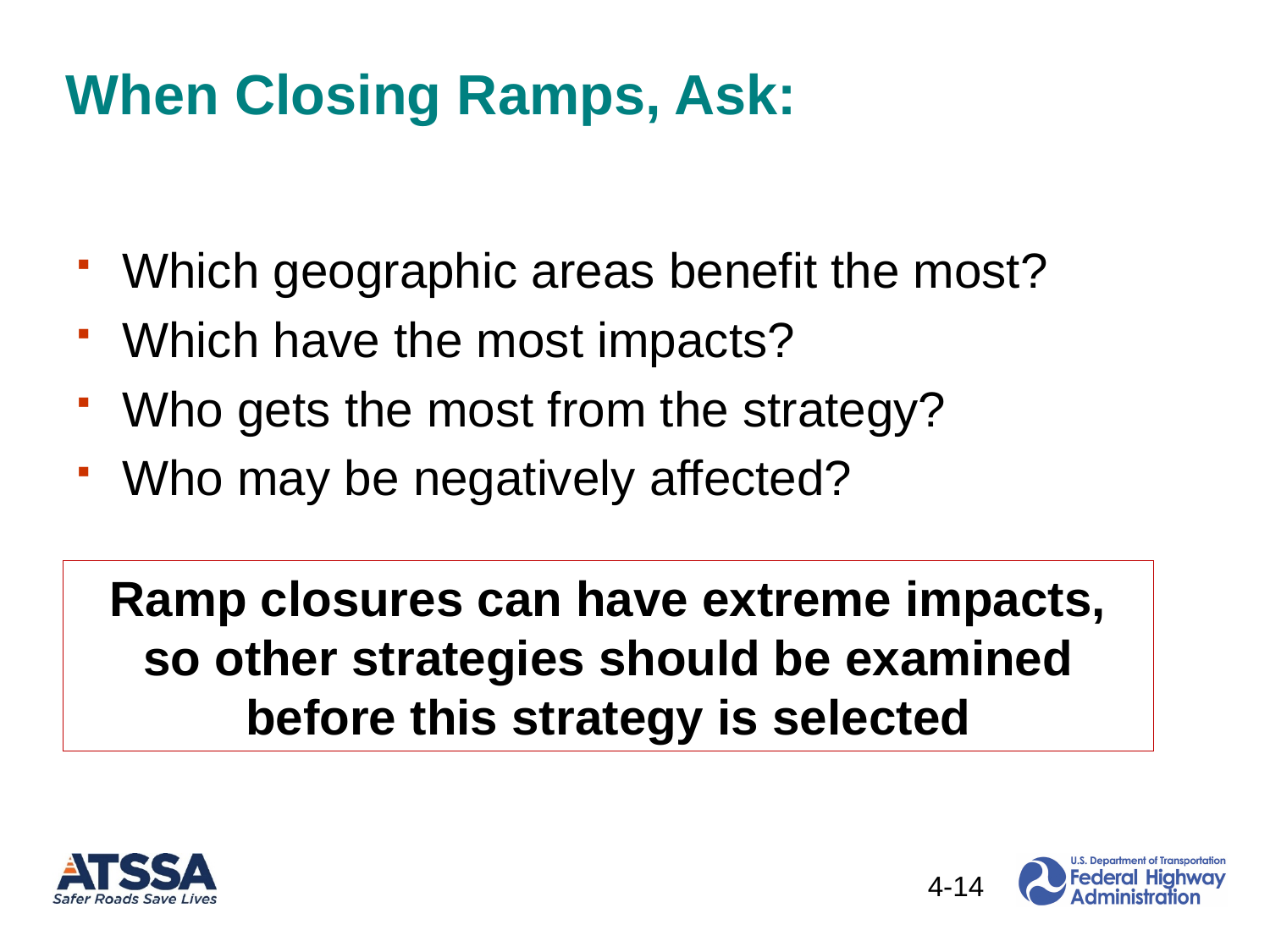

# When Closing Ramps, Ask:
 Which geographic areas benefit the most?
 Which have the most impacts?
 Who gets the most from the strategy?
 Who may be negatively affected?
Ramp closures can have extreme impacts, so other strategies should be examined before this strategy is selected